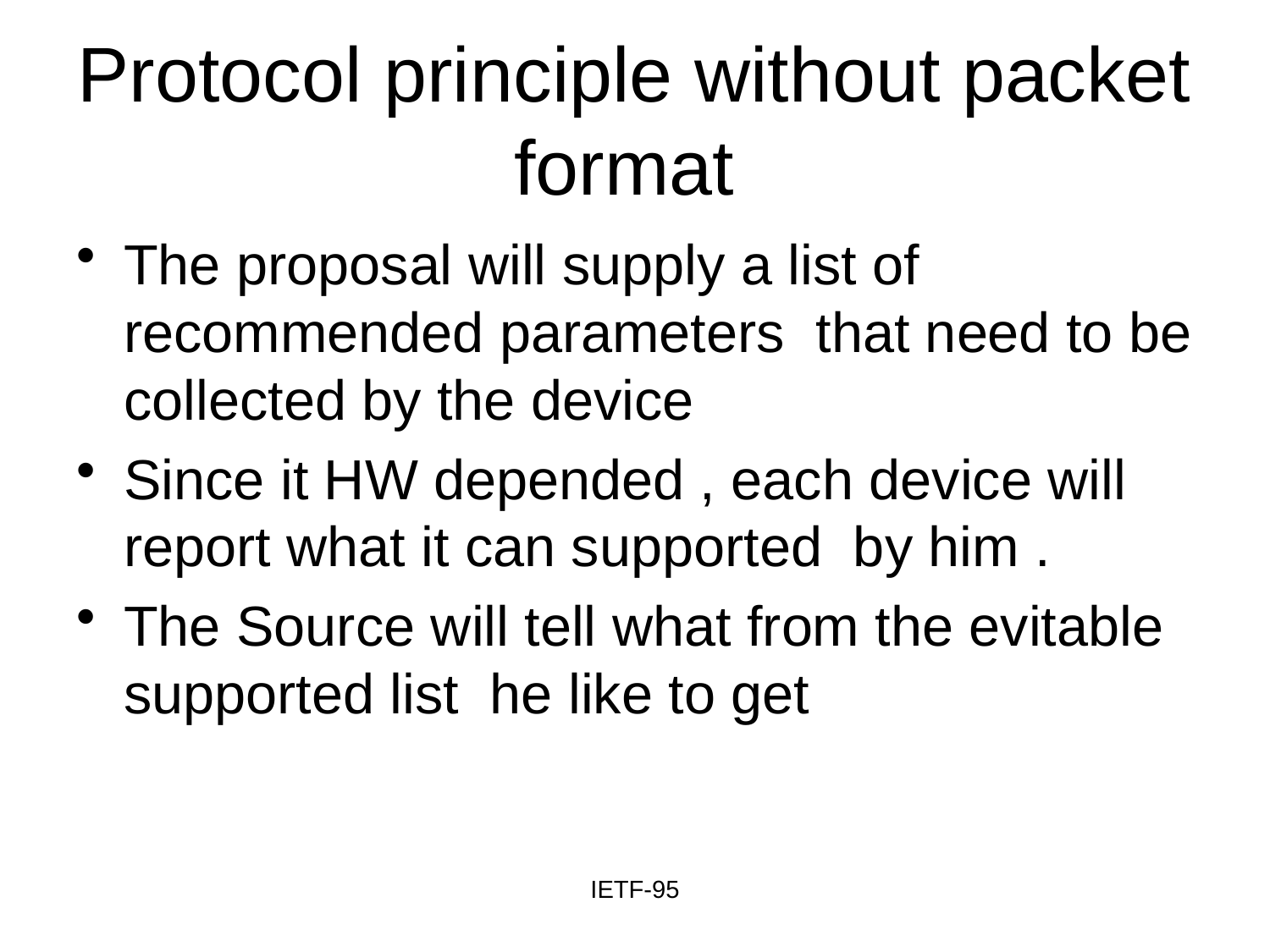

# Protocol principle without packet format
The proposal will supply a list of recommended parameters  that need to be collected by the device
Since it HW depended , each device will report what it can supported  by him .
The Source will tell what from the evitable supported list  he like to get
IETF-95